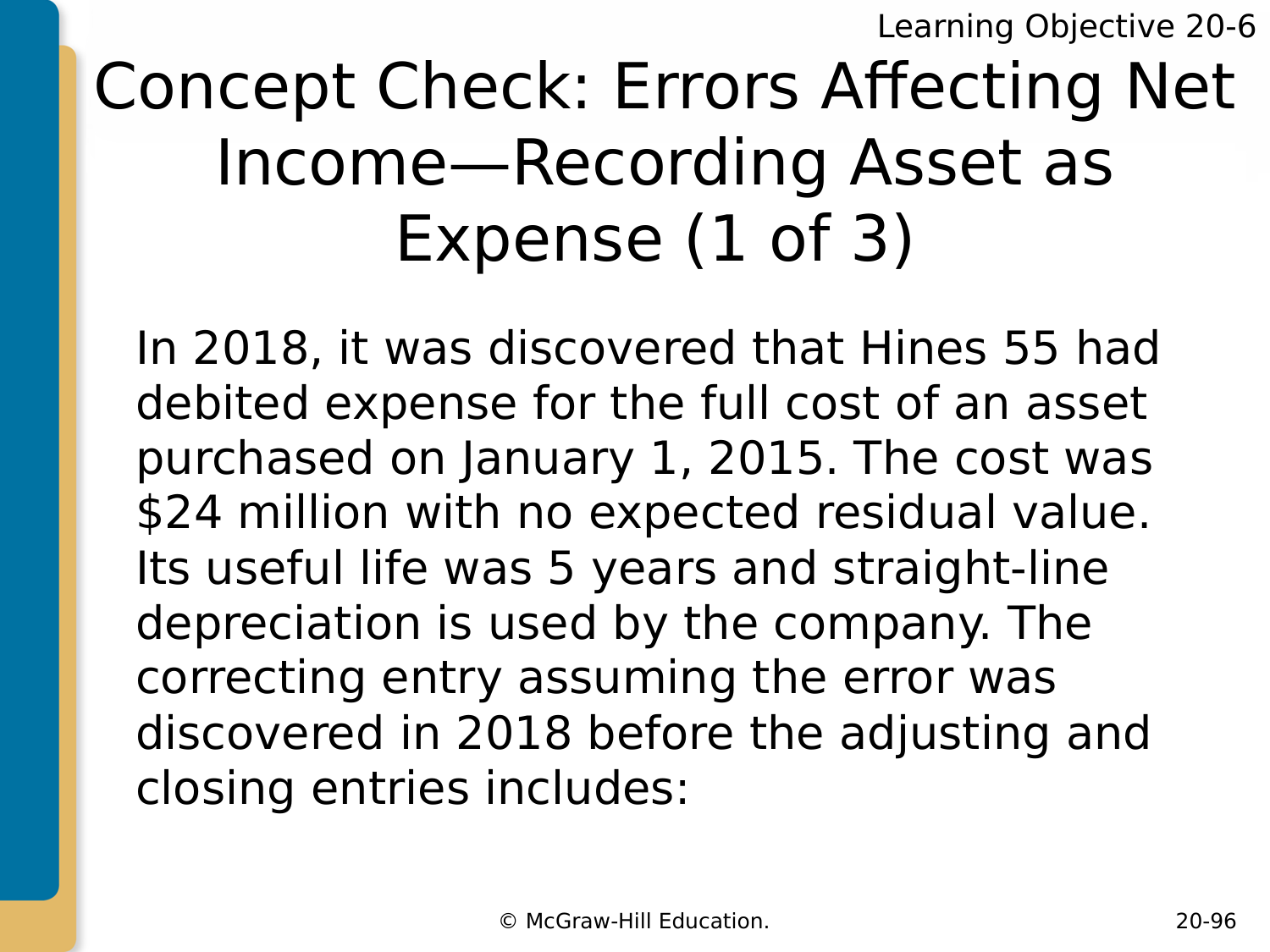

Learning Objective 20-6
# Concept Check: Errors Affecting Net Income—Recording Asset as Expense (1 of 3)
In 2018, it was discovered that Hines 55 had debited expense for the full cost of an asset purchased on January 1, 2015. The cost was $24 million with no expected residual value. Its useful life was 5 years and straight-line depreciation is used by the company. The correcting entry assuming the error was discovered in 2018 before the adjusting and closing entries includes: